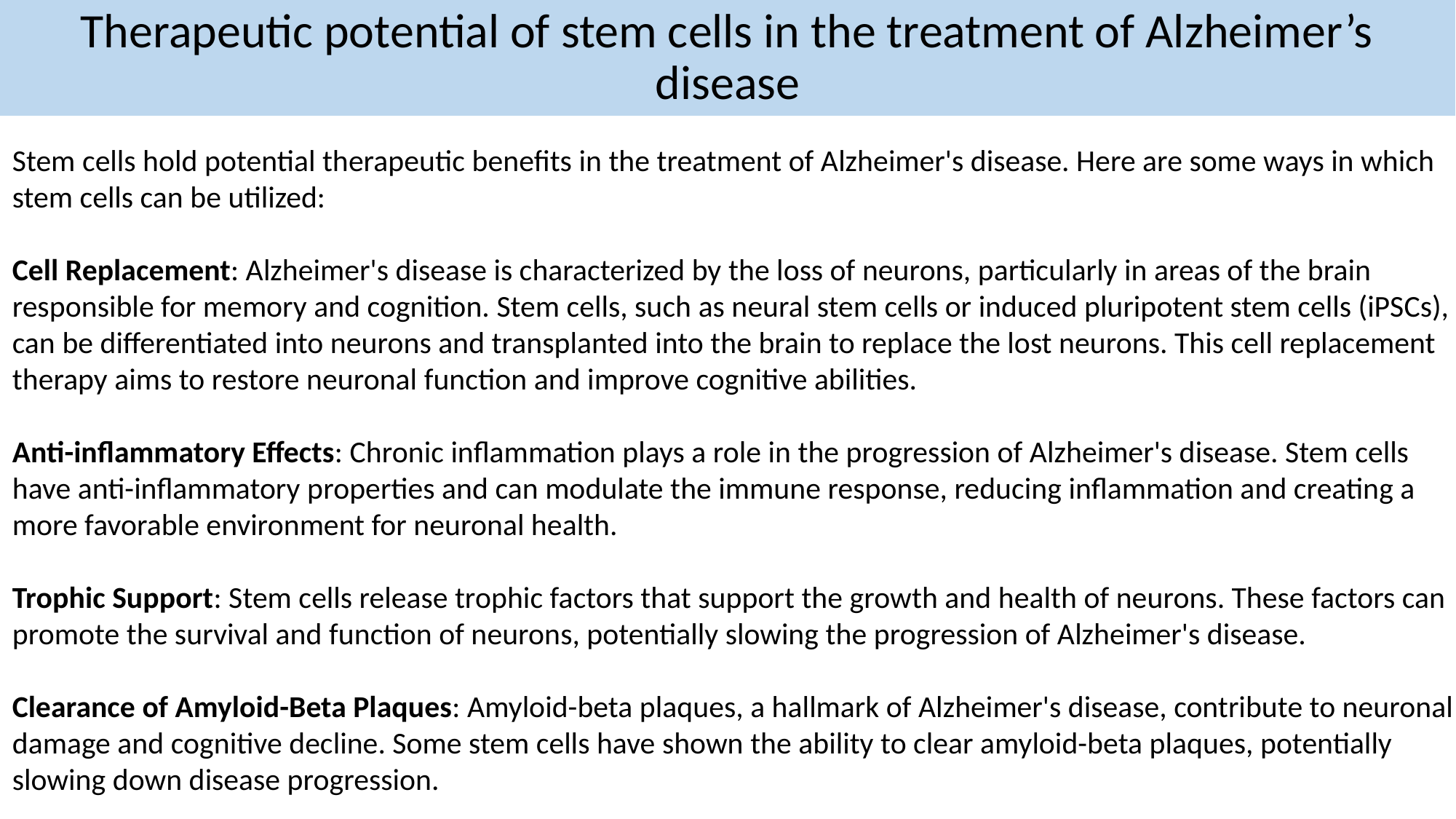

Therapeutic potential of stem cells in the treatment of Alzheimer’s disease
Stem cells hold potential therapeutic benefits in the treatment of Alzheimer's disease. Here are some ways in which stem cells can be utilized:

Cell Replacement: Alzheimer's disease is characterized by the loss of neurons, particularly in areas of the brain responsible for memory and cognition. Stem cells, such as neural stem cells or induced pluripotent stem cells (iPSCs), can be differentiated into neurons and transplanted into the brain to replace the lost neurons. This cell replacement therapy aims to restore neuronal function and improve cognitive abilities.

Anti-inflammatory Effects: Chronic inflammation plays a role in the progression of Alzheimer's disease. Stem cells have anti-inflammatory properties and can modulate the immune response, reducing inflammation and creating a more favorable environment for neuronal health.

Trophic Support: Stem cells release trophic factors that support the growth and health of neurons. These factors can promote the survival and function of neurons, potentially slowing the progression of Alzheimer's disease.

Clearance of Amyloid-Beta Plaques: Amyloid-beta plaques, a hallmark of Alzheimer's disease, contribute to neuronal damage and cognitive decline. Some stem cells have shown the ability to clear amyloid-beta plaques, potentially slowing down disease progression.